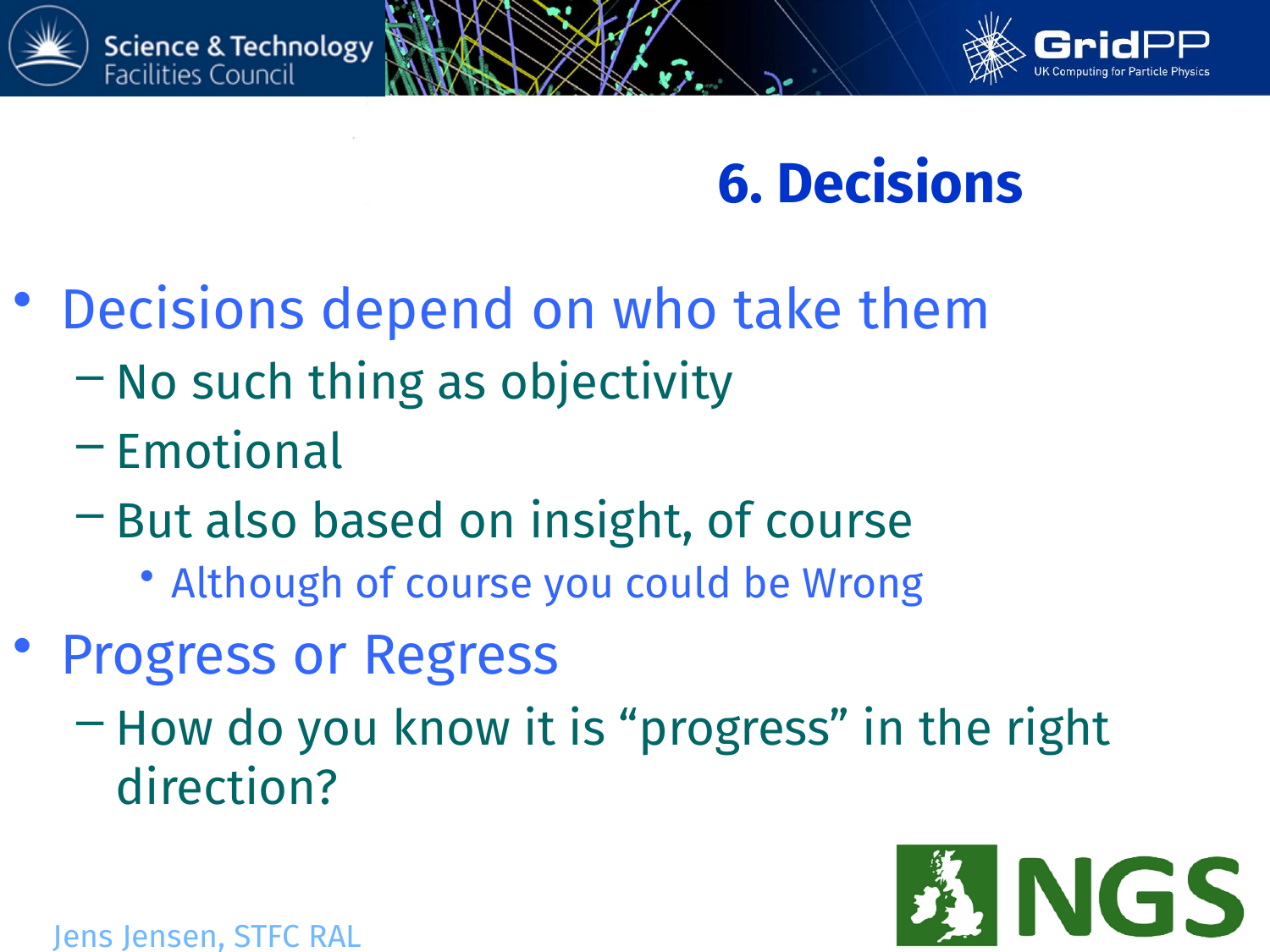

# 6. Decisions
Decisions depend on who take them
No such thing as objectivity
Emotional
But also based on insight, of course
Although of course you could be Wrong
Progress or Regress
How do you know it is “progress” in the right direction?